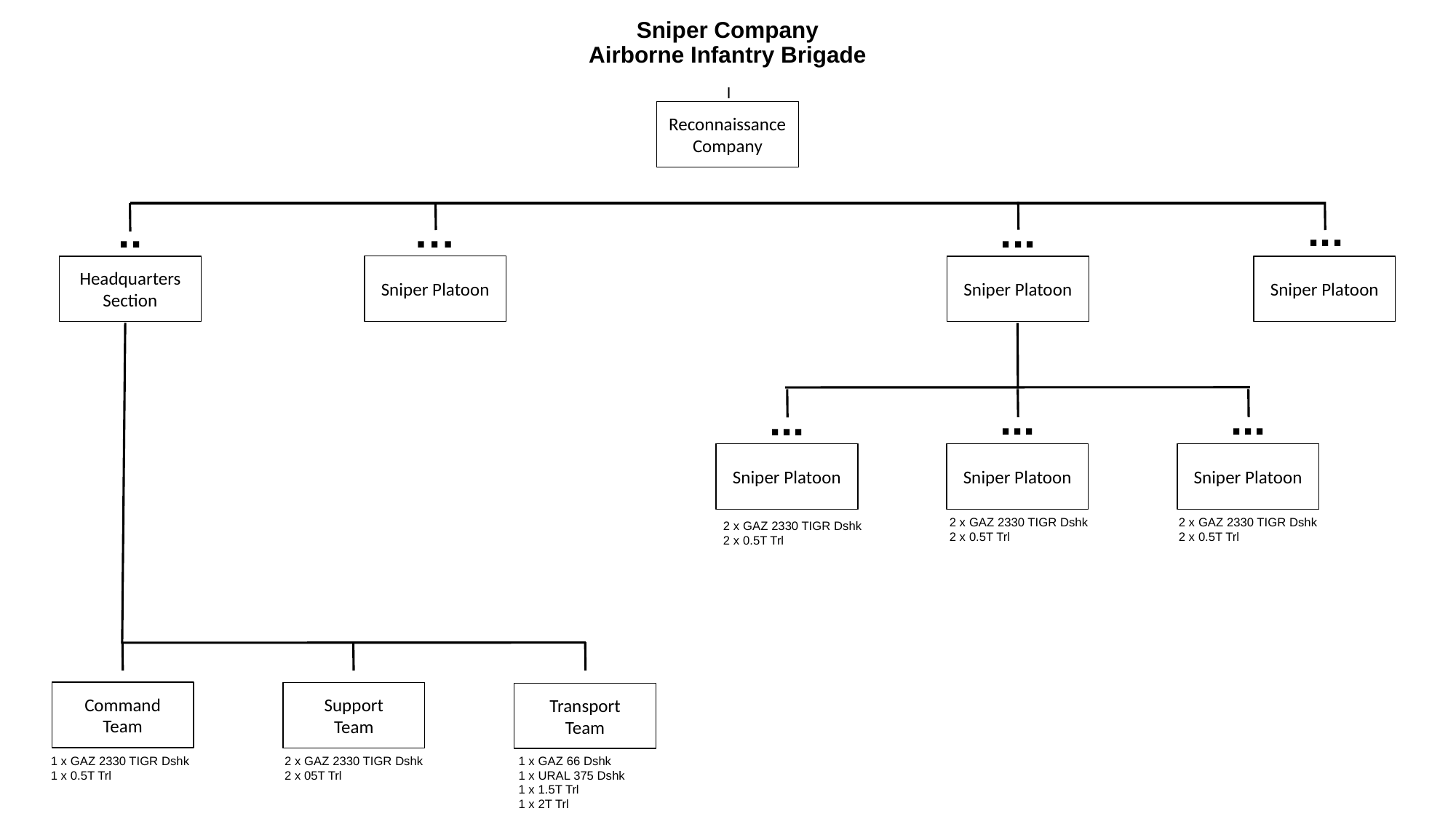

# Sniper Company Airborne Infantry Brigade
I
Reconnaissance Company
...
..
…
...
Sniper Platoon
Headquarters
Section
Sniper Platoon
Sniper Platoon
...
...
...
Sniper Platoon
Sniper Platoon
Sniper Platoon
2 x GAZ 2330 TIGR Dshk
2 x 0.5T Trl
2 x GAZ 2330 TIGR Dshk
2 x 0.5T Trl
2 x GAZ 2330 TIGR Dshk
2 x 0.5T Trl
Command
Team
Support
Team
Transport
Team
1 x GAZ 2330 TIGR Dshk
1 x 0.5T Trl
2 x GAZ 2330 TIGR Dshk
2 x 05T Trl
1 x GAZ 66 Dshk
1 x URAL 375 Dshk
1 x 1.5T Trl
1 x 2T Trl